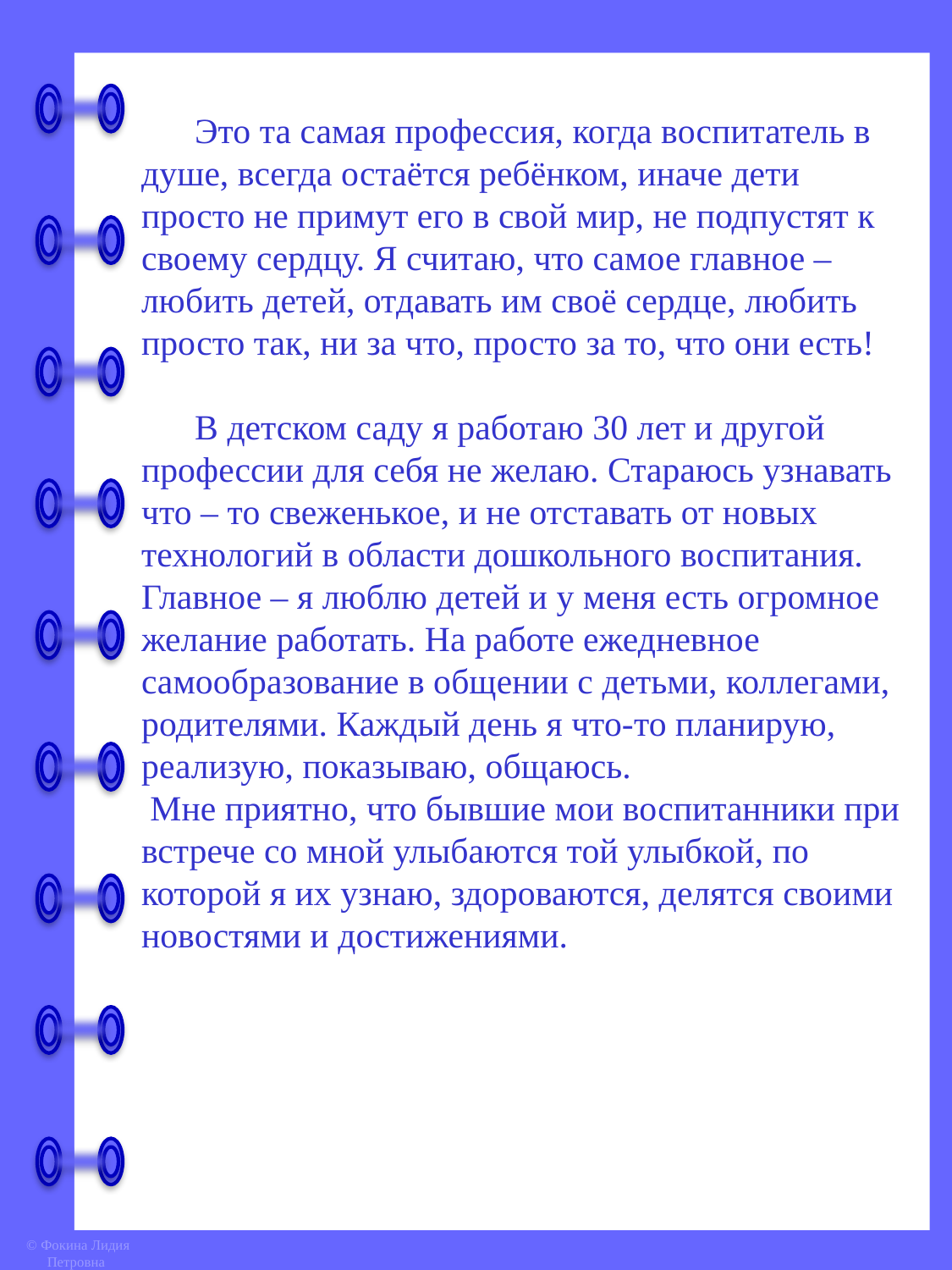

Это та самая профессия, когда воспитатель в душе, всегда остаётся ребёнком, иначе дети просто не примут его в свой мир, не подпустят к своему сердцу. Я считаю, что самое главное – любить детей, отдавать им своё сердце, любить просто так, ни за что, просто за то, что они есть!

      В детском саду я работаю 30 лет и другой профессии для себя не желаю. Стараюсь узнавать что – то свеженькое, и не отставать от новых технологий в области дошкольного воспитания. Главное – я люблю детей и у меня есть огромное желание работать. На работе ежедневное самообразование в общении с детьми, коллегами, родителями. Каждый день я что-то планирую, реализую, показываю, общаюсь.
 Мне приятно, что бывшие мои воспитанники при встрече со мной улыбаются той улыбкой, по которой я их узнаю, здороваются, делятся своими новостями и достижениями.